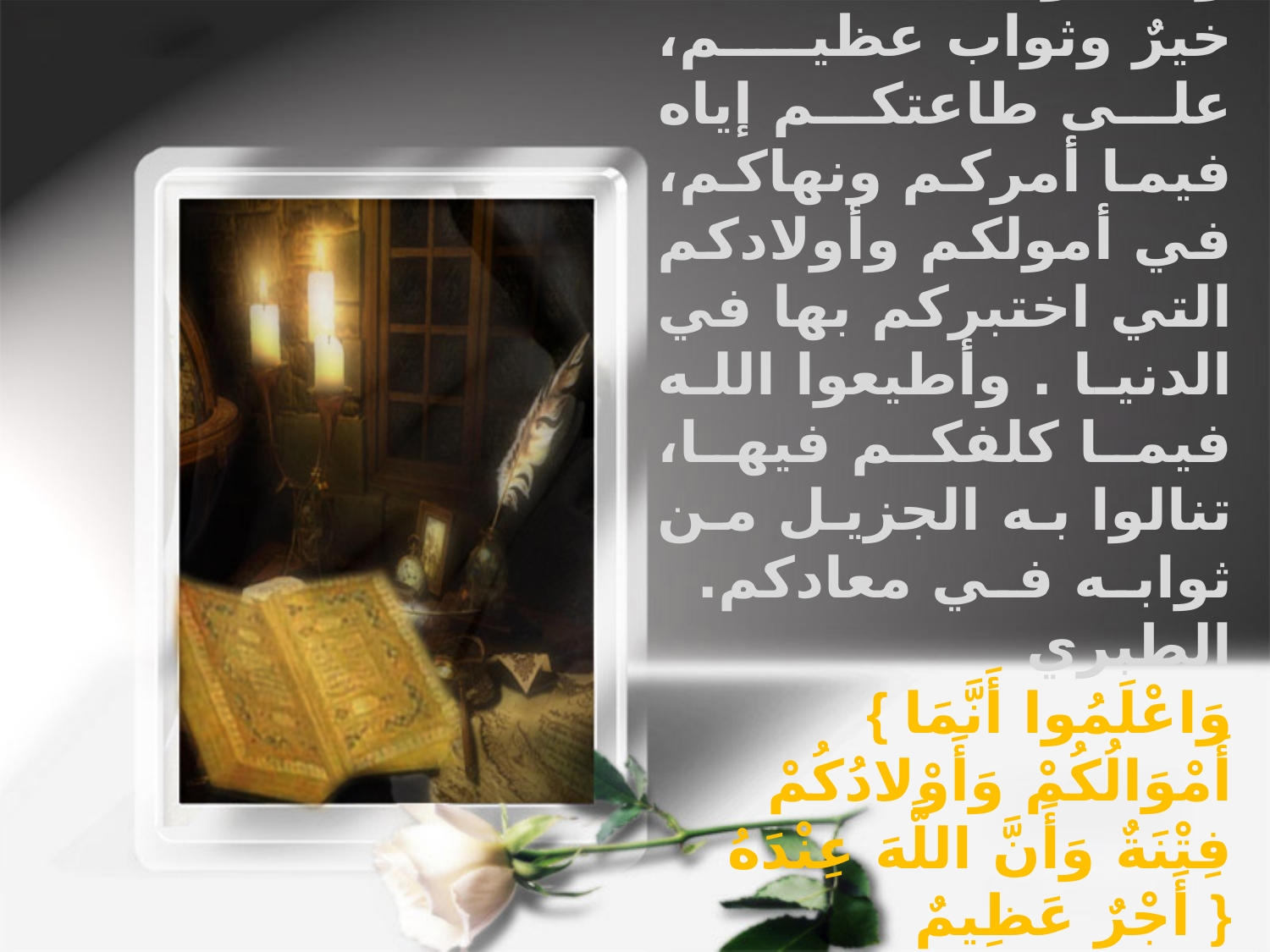

"وأن الله عنده أجر عظيم"، يقول: واعلموا أن الله عنده خيرٌ وثواب عظيم، على طاعتكم إياه فيما أمركم ونهاكم، في أمولكم وأولادكم التي اختبركم بها في الدنيا . وأطيعوا الله فيما كلفكم فيها، تنالوا به الجزيل من ثوابه في معادكم.   الطبري
{ وَاعْلَمُوا أَنَّمَا أَمْوَالُكُمْ وَأَوْلادُكُمْ فِتْنَةٌ وَأَنَّ اللَّهَ عِنْدَهُ أَجْرٌ عَظِيمٌ }
وجاء في الدر المنثور معنى هذه الآية: